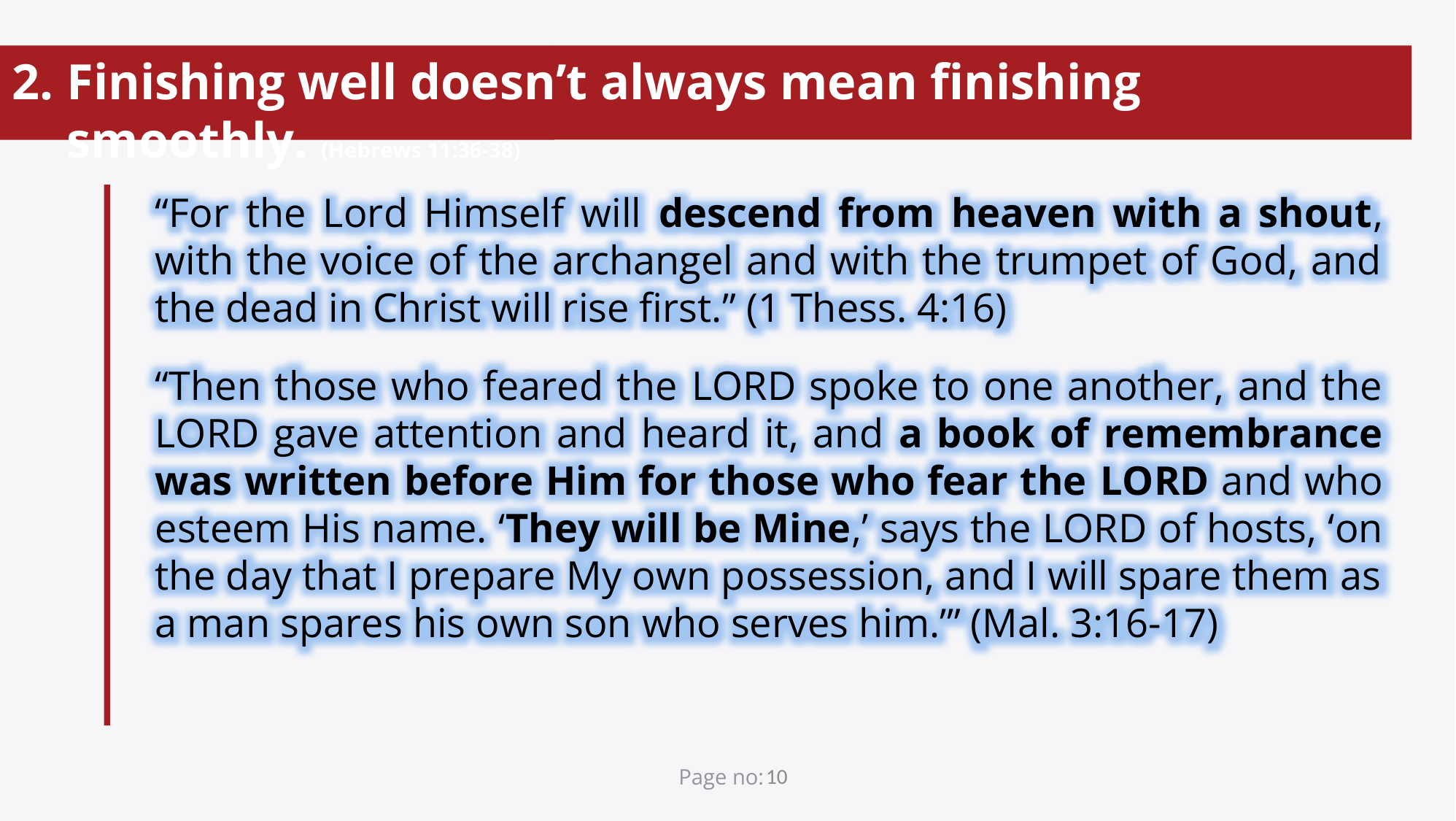

Finishing well doesn’t always mean finishing smoothly. (Hebrews 11:36-38)

“For the Lord Himself will descend from heaven with a shout, with the voice of the archangel and with the trumpet of God, and the dead in Christ will rise first.” (1 Thess. 4:16)
“Then those who feared the Lord spoke to one another, and the Lord gave attention and heard it, and a book of remembrance was written before Him for those who fear the Lord and who esteem His name. ‘They will be Mine,’ says the Lord of hosts, ‘on the day that I prepare My own possession, and I will spare them as a man spares his own son who serves him.’” (Mal. 3:16-17)